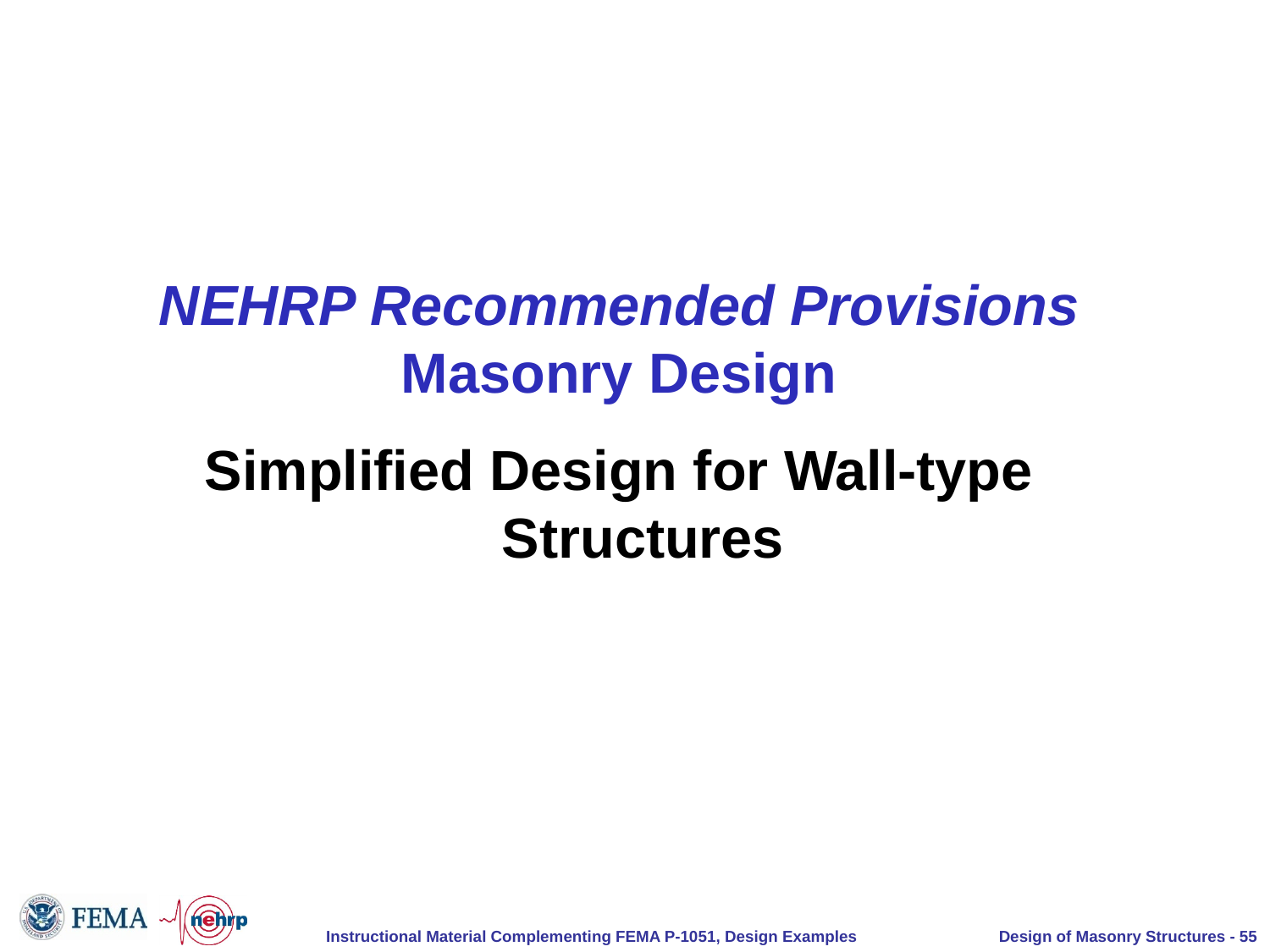

# NEHRP Recommended Provisions Masonry Design
Simplified Design for Wall-type Structures
Design of Masonry Structures - 55
Instructional Material Complementing FEMA P-1051, Design Examples